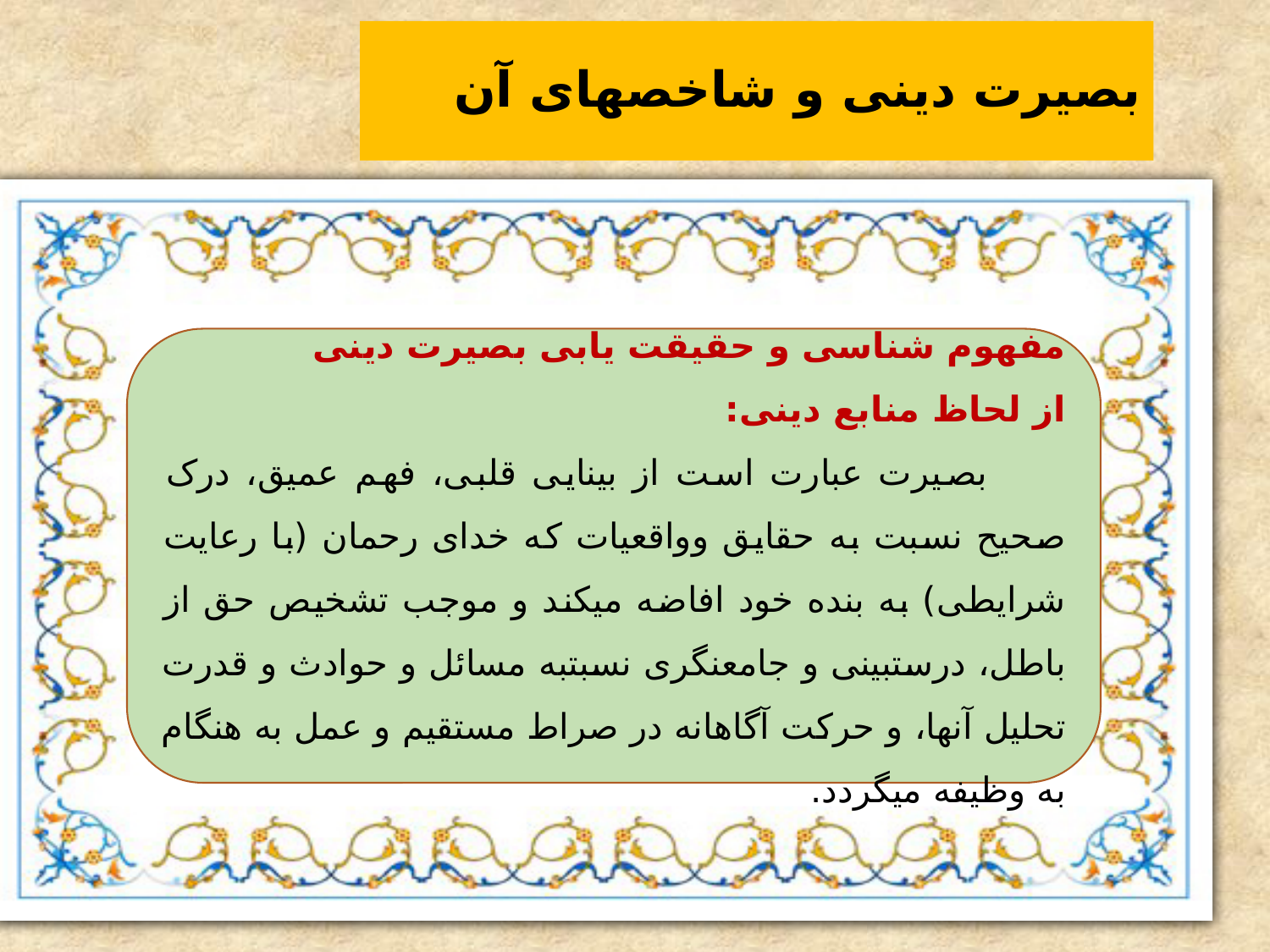

# بصیرت دینی و شاخصهای آن
ز
مفهوم شناسی و حقیقت یابی بصیرت دینی
از لحاظ منابع دینی:
     بصیرت عبارت است از بینایی قلبی، فهم عمیق، درک صحیح نسبت به حقایق وواقعیات که خداى رحمان (با رعایت شرایطی) به بنده خود افاضه میکند و موجب تشخیص حق از باطل، درستبینی و جامعنگرى نسبتبه مسائل و حوادث و قدرت تحلیل آنها، و حرکت آگاهانه در صراط مستقیم و عمل به هنگام به وظیفه میگردد.